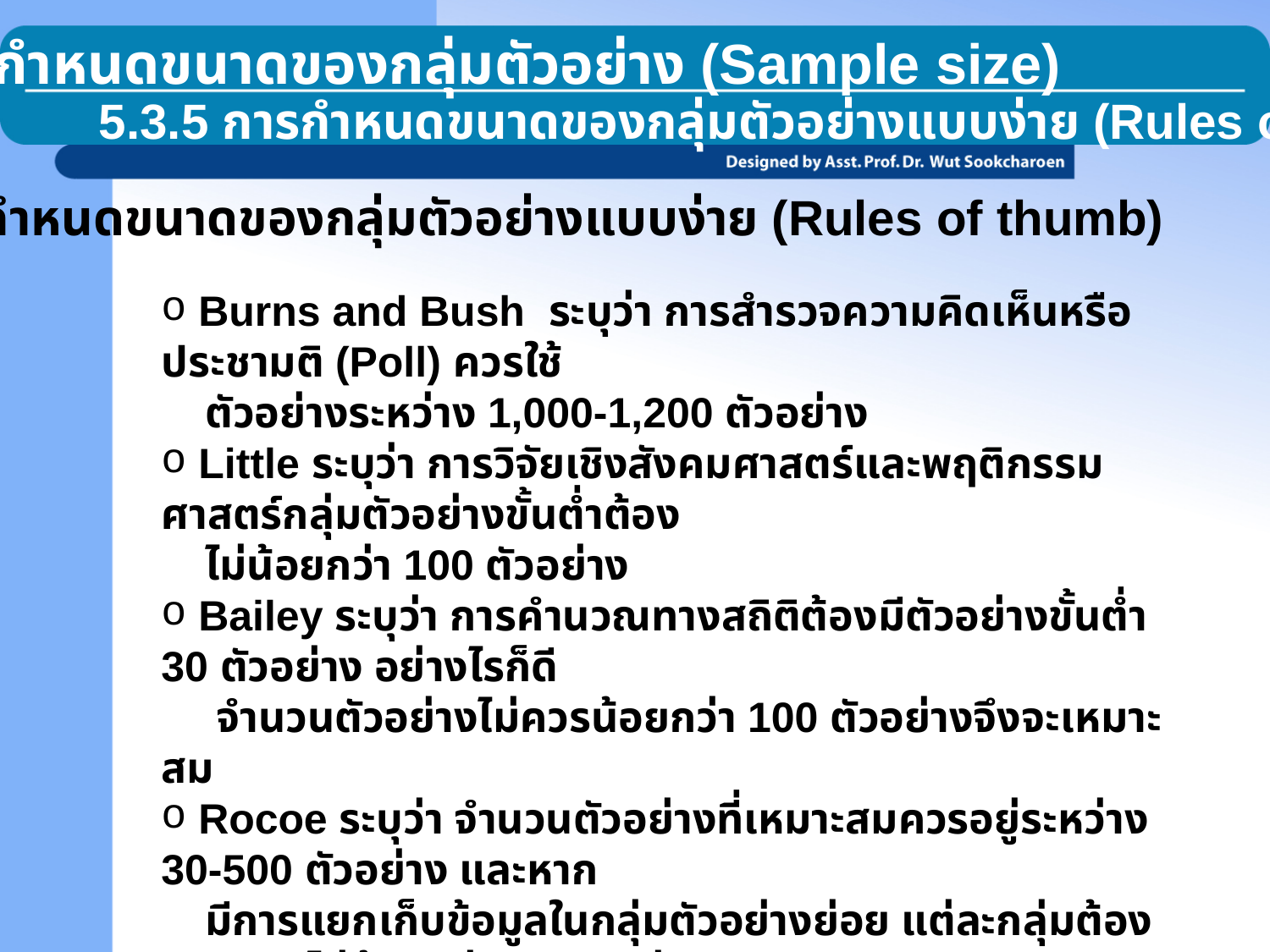

5.3 การกำหนดขนาดของกลุ่มตัวอย่าง (Sample size)
5.3.5 การกำหนดขนาดของกลุ่มตัวอย่างแบบง่าย (Rules of thumb)

การกำหนดขนาดของกลุ่มตัวอย่างแบบง่าย (Rules of thumb)
 Burns and Bush  ระบุว่า การสำรวจความคิดเห็นหรือประชามติ (Poll) ควรใช้
    ตัวอย่างระหว่าง 1,000-1,200 ตัวอย่าง
 Little ระบุว่า การวิจัยเชิงสังคมศาสตร์และพฤติกรรมศาสตร์กลุ่มตัวอย่างขั้นต่ำต้อง
    ไม่น้อยกว่า 100 ตัวอย่าง
 Bailey ระบุว่า การคำนวณทางสถิติต้องมีตัวอย่างขั้นต่ำ 30 ตัวอย่าง อย่างไรก็ดี
     จำนวนตัวอย่างไม่ควรน้อยกว่า 100 ตัวอย่างจึงจะเหมาะสม
 Rocoe ระบุว่า จำนวนตัวอย่างที่เหมาะสมควรอยู่ระหว่าง 30-500 ตัวอย่าง และหาก
    มีการแยกเก็บข้อมูลในกลุ่มตัวอย่างย่อย แต่ละกลุ่มต้องมีจำนวนไม่น้อยกว่า 30 ตัวอย่าง
 Hair ระบุว่า การวิจัยที่มีการเก็บตัวอย่างจากหลายกลุ่ม แต่ละกลุ่มต้องมีจำนวนตัวอย่าง
    ไม่น้อยกว่า 50 ตัวอย่าง